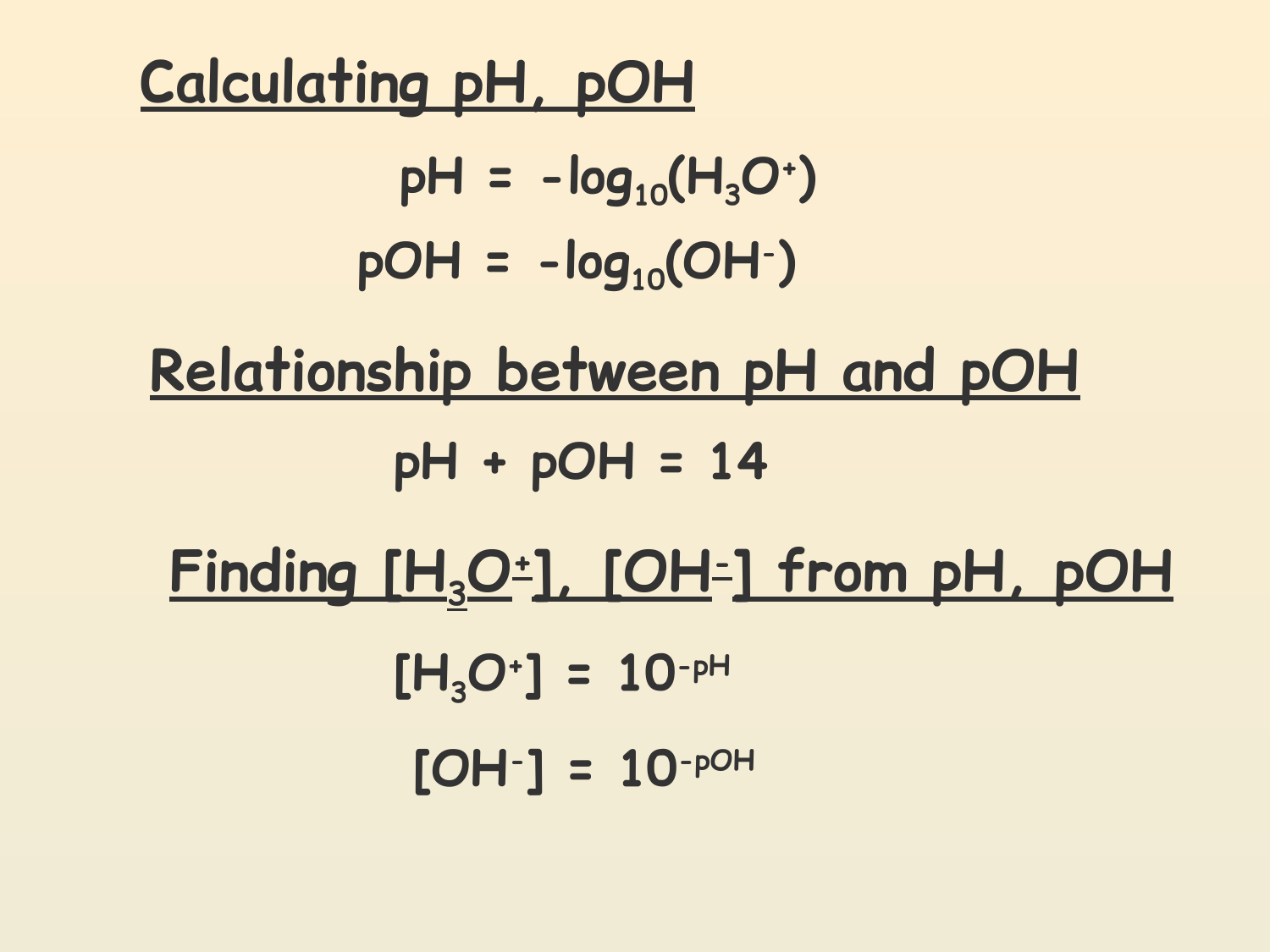

# Calculating pH, pOH
pH = -log10(H3O+)
pOH = -log10(OH-)
Relationship between pH and pOH
pH + pOH = 14
Finding [H3O+], [OH-] from pH, pOH
[H3O+] = 10-pH
[OH-] = 10-pOH